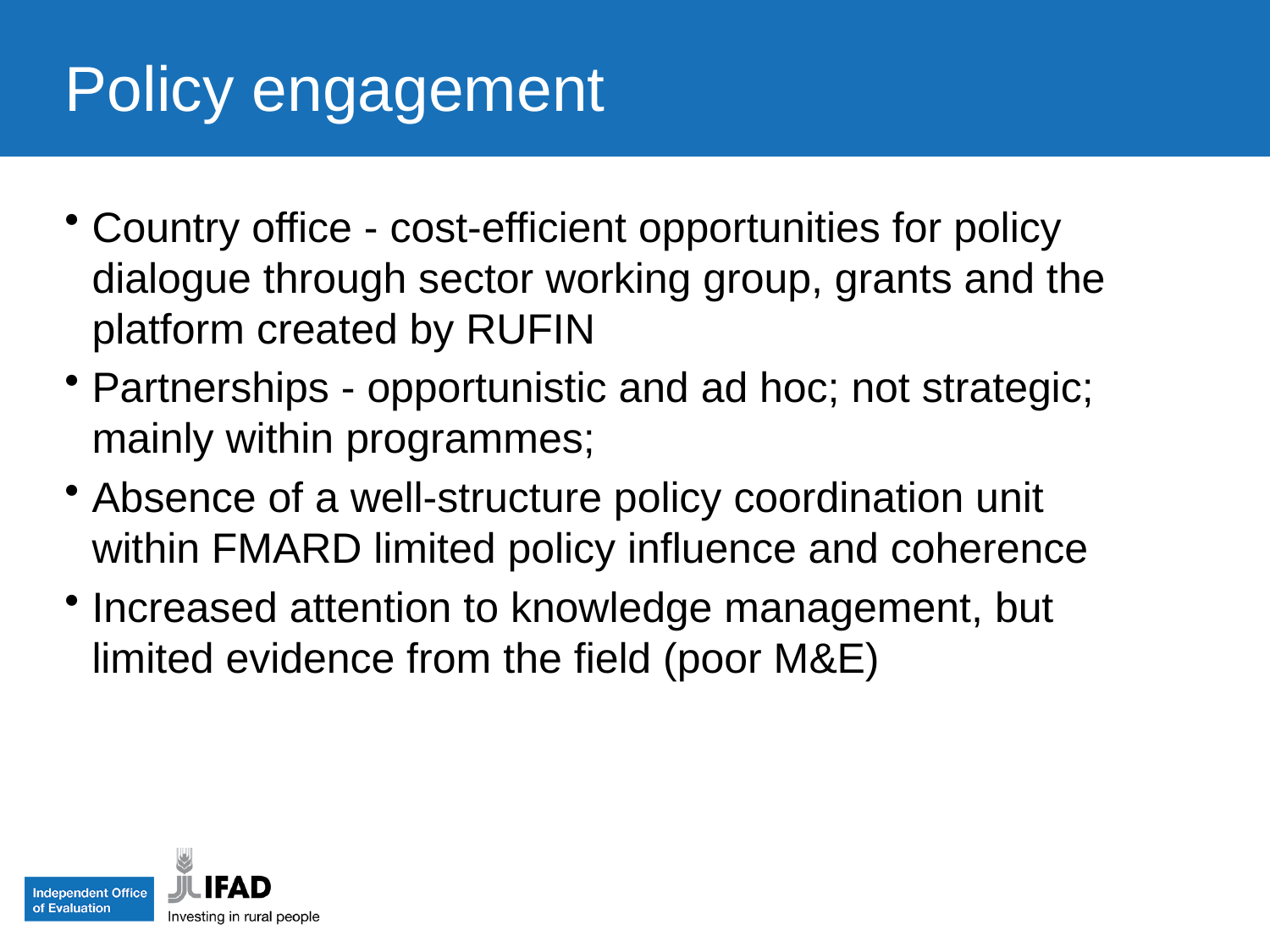

Policy engagement
Country office - cost-efficient opportunities for policy dialogue through sector working group, grants and the platform created by RUFIN
Partnerships - opportunistic and ad hoc; not strategic; mainly within programmes;
Absence of a well-structure policy coordination unit within FMARD limited policy influence and coherence
Increased attention to knowledge management, but limited evidence from the field (poor M&E)